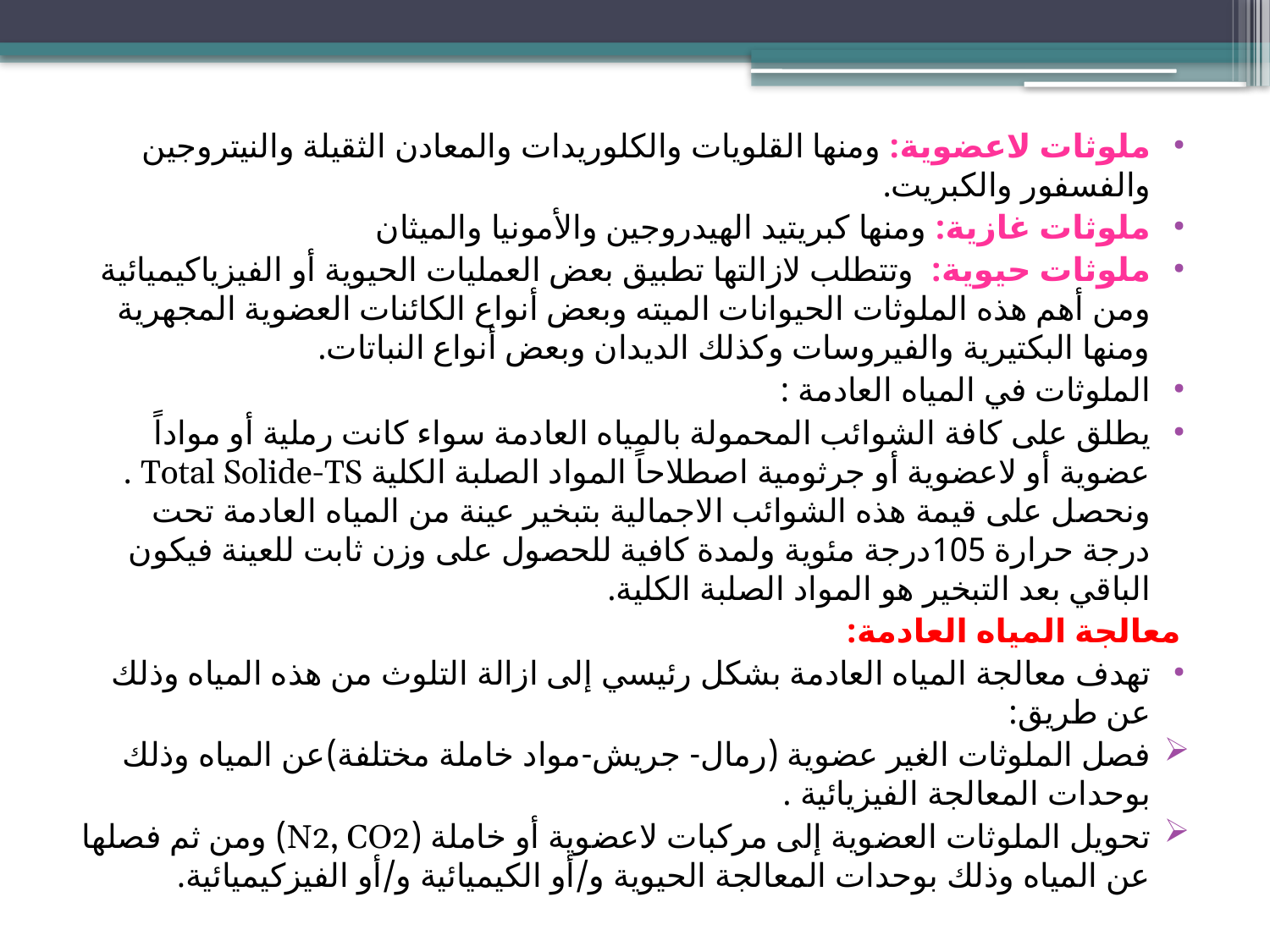

ملوثات لاعضوية: ومنها القلويات والكلوريدات والمعادن الثقيلة والنيتروجين والفسفور والكبريت.
ملوثات غازية: ومنها كبريتيد الهيدروجين والأمونيا والميثان
ملوثات حيوية:  وتتطلب لازالتها تطبيق بعض العمليات الحيوية أو الفيزياكيميائية ومن أهم هذه الملوثات الحيوانات الميته وبعض أنواع الكائنات العضوية المجهرية ومنها البكتيرية والفيروسات وكذلك الديدان وبعض أنواع النباتات.
الملوثات في المياه العادمة :
يطلق على كافة الشوائب المحمولة بالمياه العادمة سواء كانت رملية أو مواداً عضوية أو لاعضوية أو جرثومية اصطلاحاً المواد الصلبة الكلية Total Solide-TS . ونحصل على قيمة هذه الشوائب الاجمالية بتبخير عينة من المياه العادمة تحت درجة حرارة 105درجة مئوية ولمدة كافية للحصول على وزن ثابت للعينة فيكون الباقي بعد التبخير هو المواد الصلبة الكلية.
معالجة المياه العادمة:
تهدف معالجة المياه العادمة بشكل رئيسي إلى ازالة التلوث من هذه المياه وذلك عن طريق:
فصل الملوثات الغير عضوية (رمال- جريش-مواد خاملة مختلفة)عن المياه وذلك بوحدات المعالجة الفيزيائية .
تحويل الملوثات العضوية إلى مركبات لاعضوية أو خاملة (N2, CO2) ومن ثم فصلها عن المياه وذلك بوحدات المعالجة الحيوية و/أو الكيميائية و/أو الفيزكيميائية.